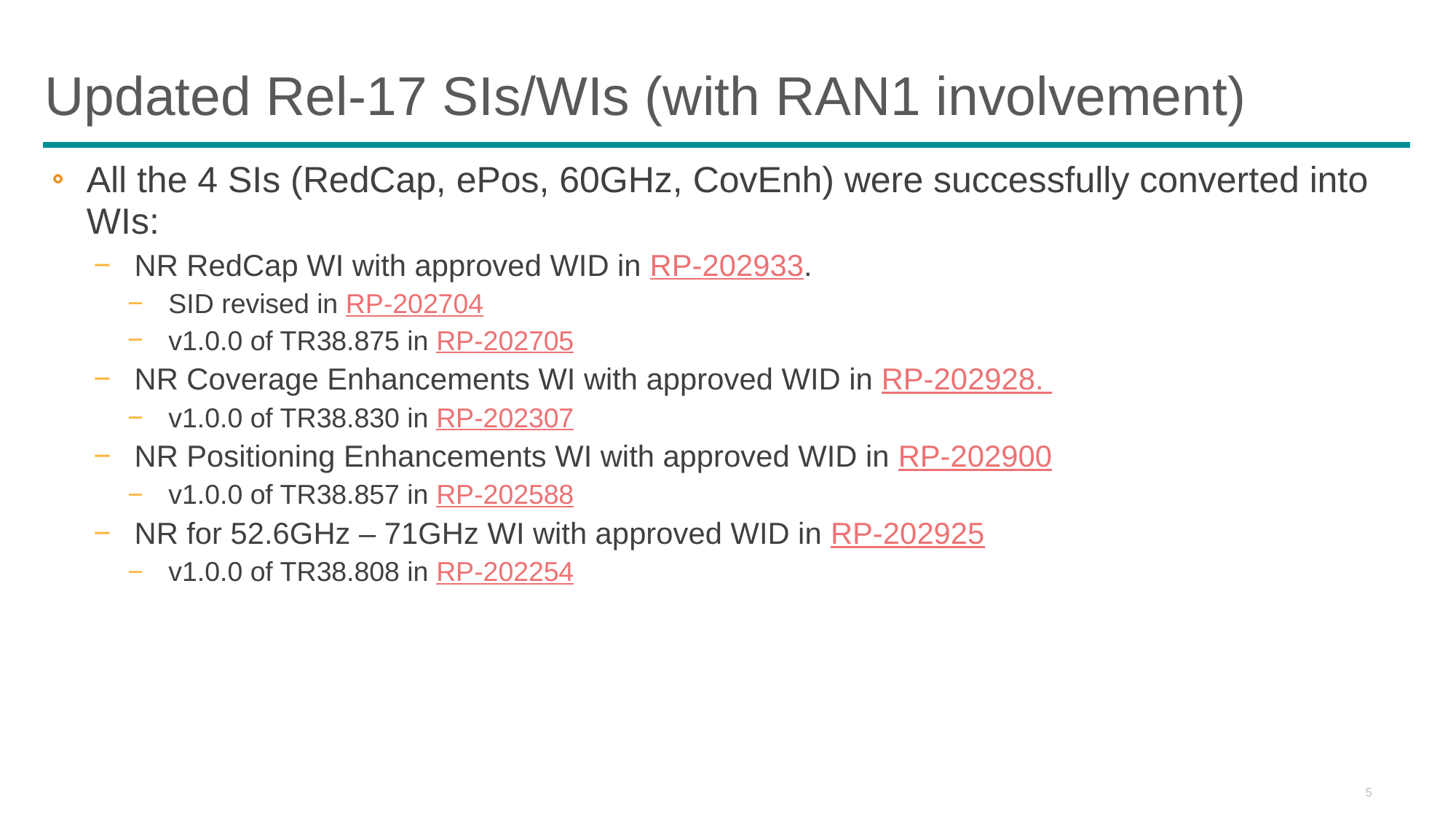

# Updated Rel-17 SIs/WIs (with RAN1 involvement)
All the 4 SIs (RedCap, ePos, 60GHz, CovEnh) were successfully converted into WIs:
NR RedCap WI with approved WID in RP-202933.
SID revised in RP-202704
v1.0.0 of TR38.875 in RP-202705
NR Coverage Enhancements WI with approved WID in RP-202928.
v1.0.0 of TR38.830 in RP-202307
NR Positioning Enhancements WI with approved WID in RP-202900
v1.0.0 of TR38.857 in RP-202588
NR for 52.6GHz – 71GHz WI with approved WID in RP-202925
v1.0.0 of TR38.808 in RP-202254